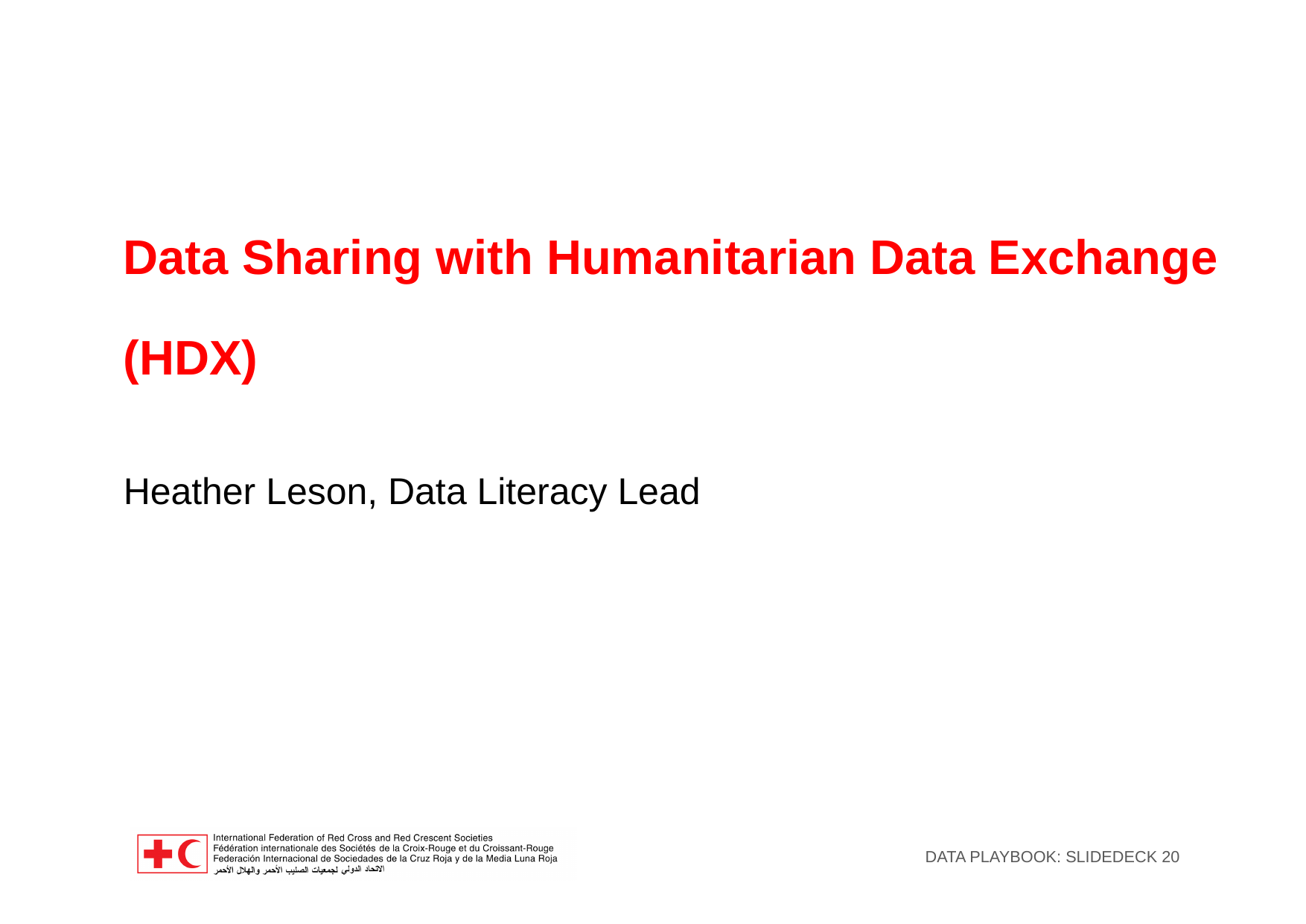

# Data Sharing with Humanitarian Data Exchange (HDX)
Heather Leson, Data Literacy Lead